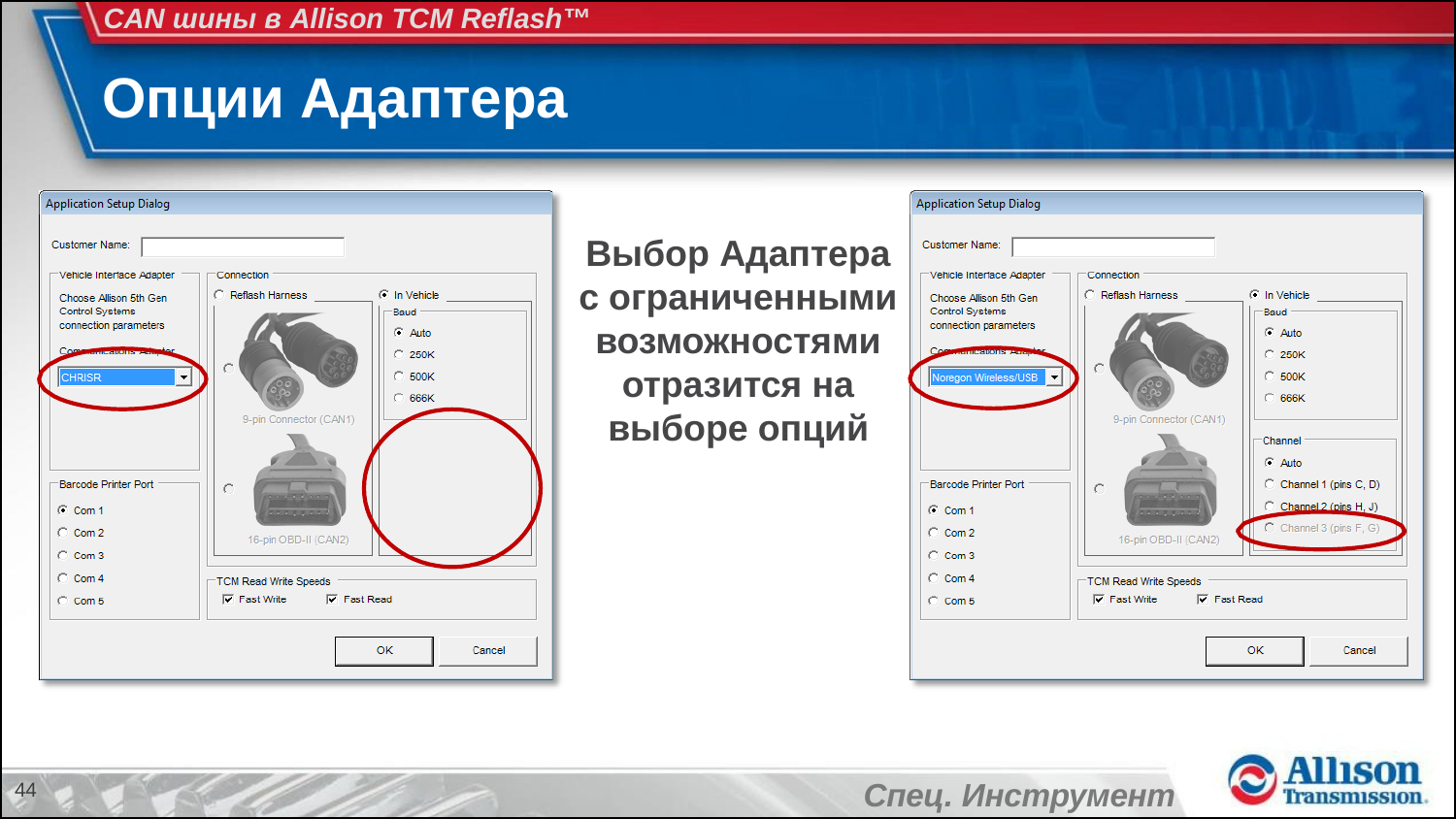

CAN шины в Allison TCM Reflash™
# Опции Адаптера

Выбор Адаптера с ограниченными возможностями отразится на выборе опций

44
Спец. Инструмент